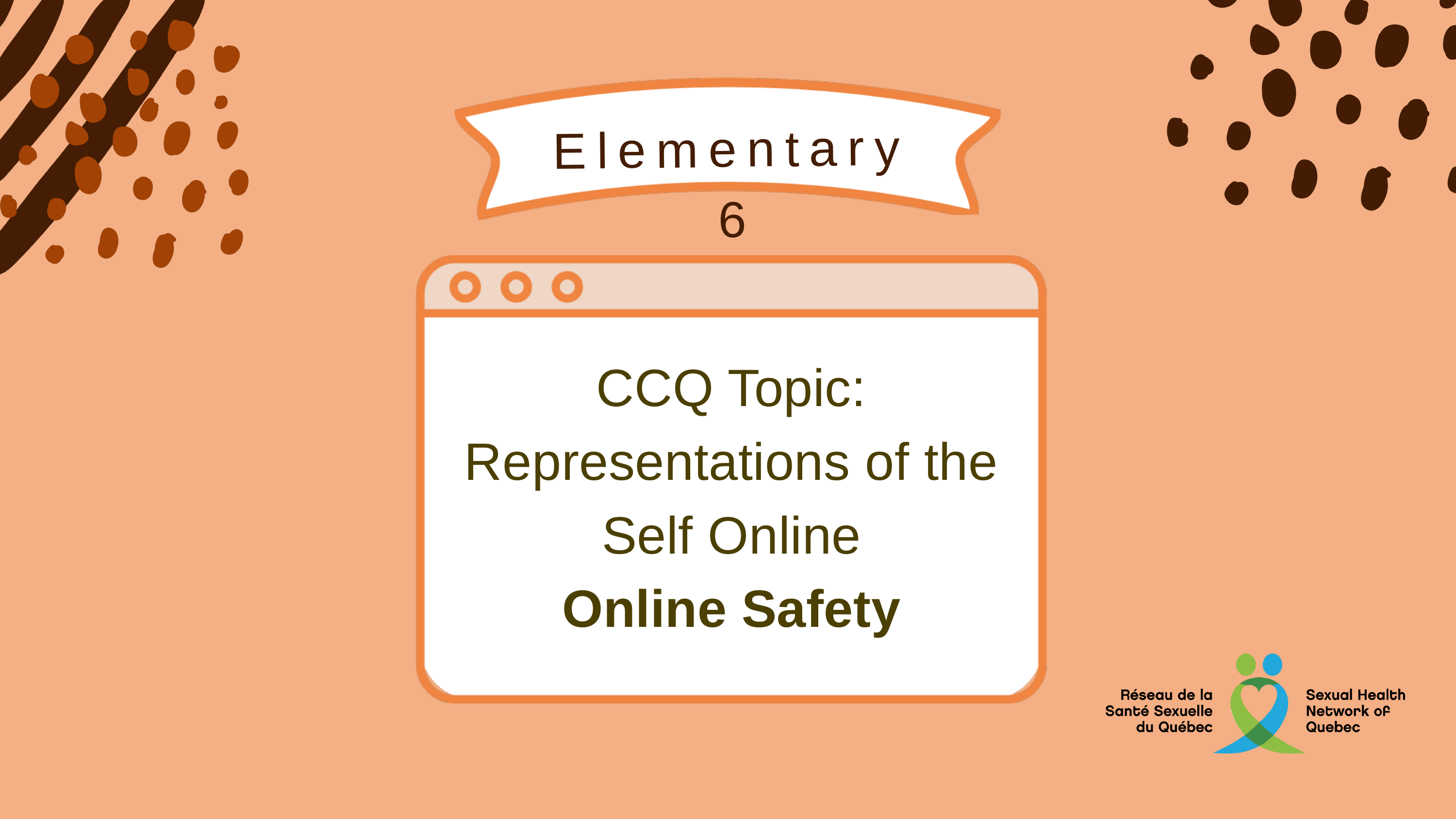

Elementary 6

CCQ Topic:
Representations of the Self Online
Online Safety